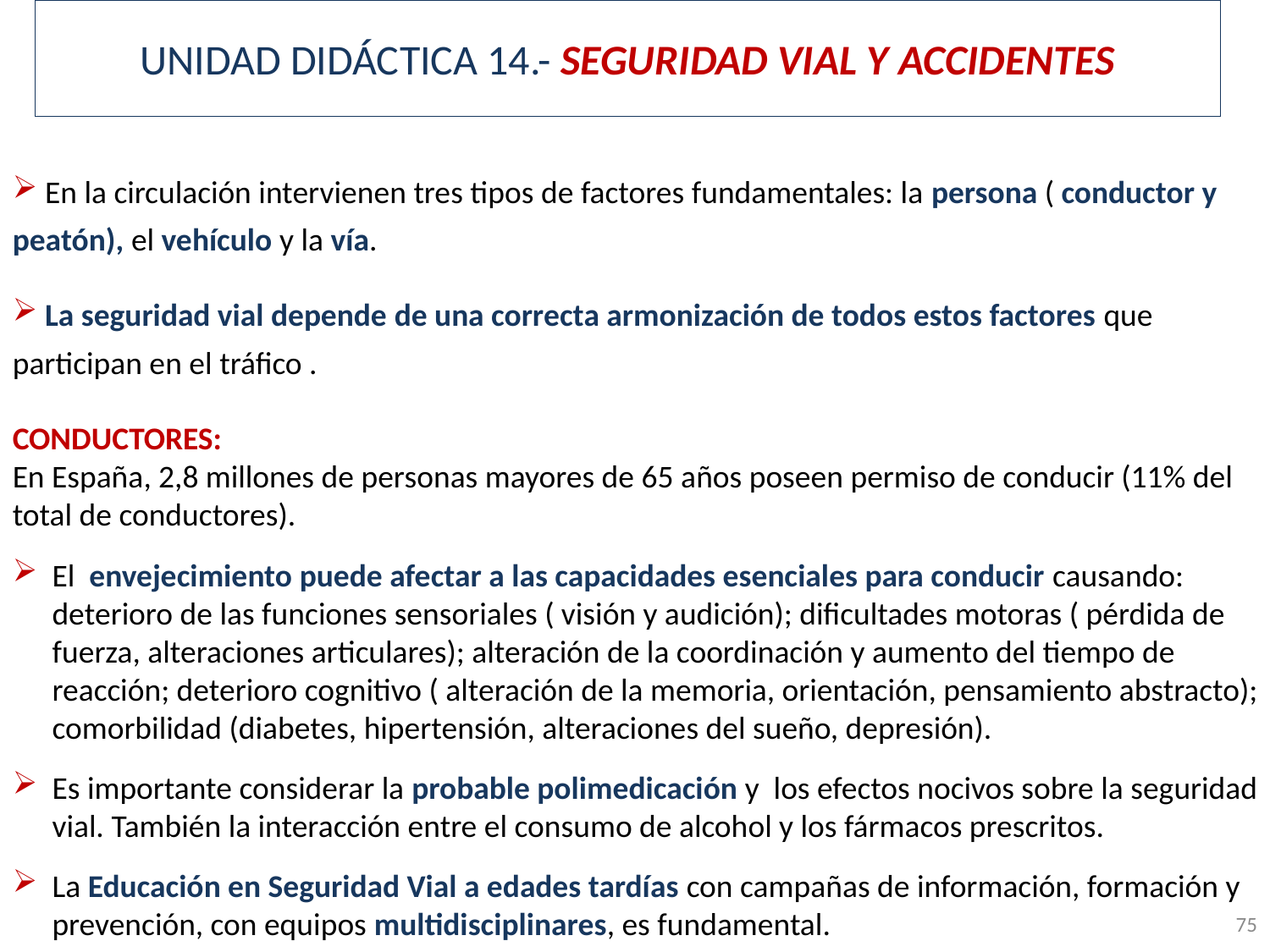

# UNIDAD DIDÁCTICA 14.- SEGURIDAD VIAL Y ACCIDENTES
 En la circulación intervienen tres tipos de factores fundamentales: la persona ( conductor y peatón), el vehículo y la vía.

 La seguridad vial depende de una correcta armonización de todos estos factores que participan en el tráfico .

CONDUCTORES:
En España, 2,8 millones de personas mayores de 65 años poseen permiso de conducir (11% del total de conductores).

El  envejecimiento puede afectar a las capacidades esenciales para conducir causando: deterioro de las funciones sensoriales ( visión y audición); dificultades motoras ( pérdida de fuerza, alteraciones articulares); alteración de la coordinación y aumento del tiempo de reacción; deterioro cognitivo ( alteración de la memoria, orientación, pensamiento abstracto); comorbilidad (diabetes, hipertensión, alteraciones del sueño, depresión).

Es importante considerar la probable polimedicación y  los efectos nocivos sobre la seguridad vial. También la interacción entre el consumo de alcohol y los fármacos prescritos.

La Educación en Seguridad Vial a edades tardías con campañas de información, formación y prevención, con equipos multidisciplinares, es fundamental.

75